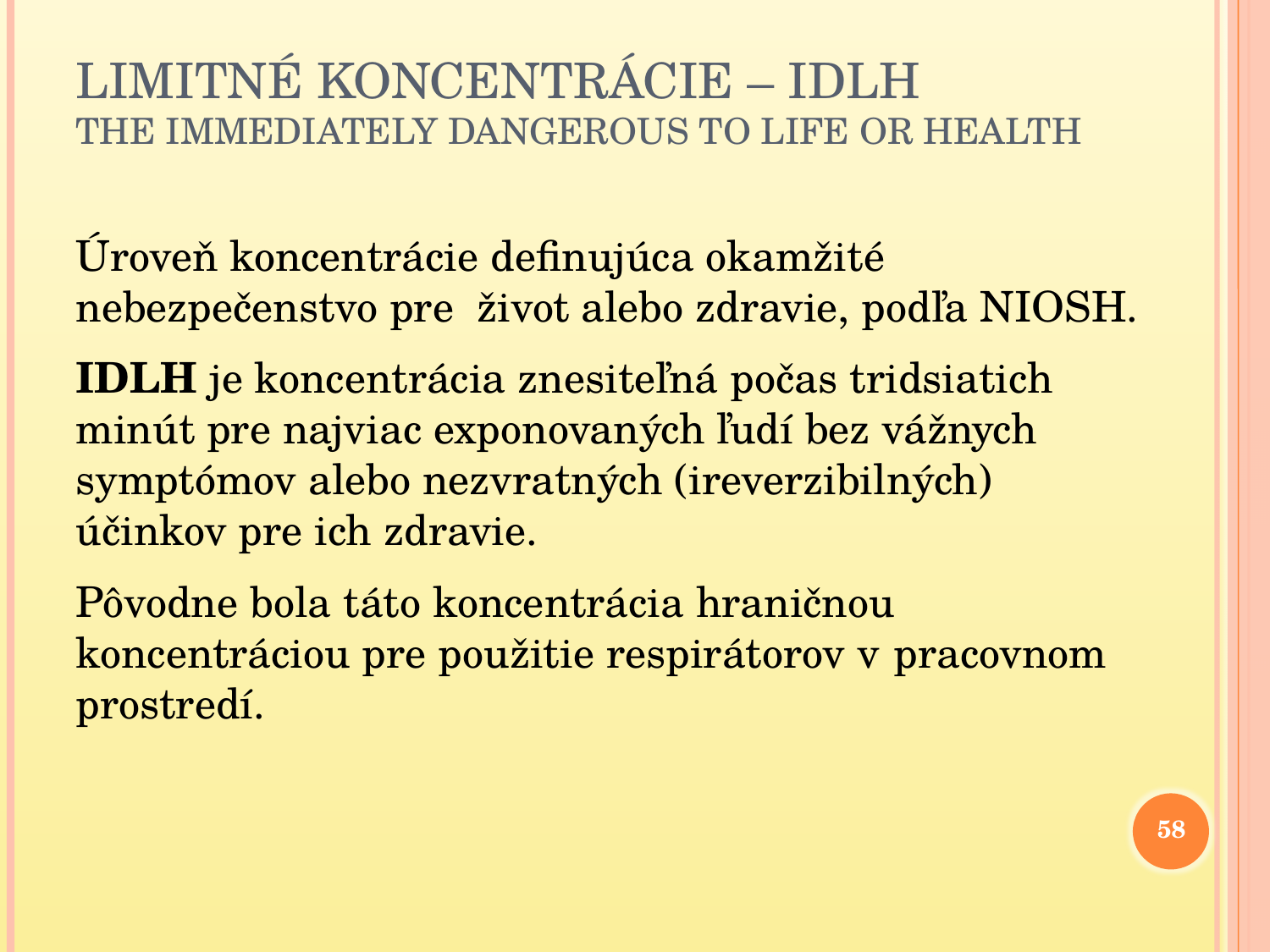

# Limitné koncentrácie – IDLH The Immediately Dangerous to Life or Health
Úroveň koncentrácie definujúca okamžité nebezpečenstvo pre  život alebo zdravie, podľa NIOSH.
IDLH je koncentrácia znesiteľná počas tridsiatich minút pre najviac exponovaných ľudí bez vážnych  symptómov alebo nezvratných (ireverzibilných) účinkov pre ich zdravie.
Pôvodne bola táto koncentrácia hraničnou koncentráciou pre použitie respirátorov v pracovnom prostredí.

58